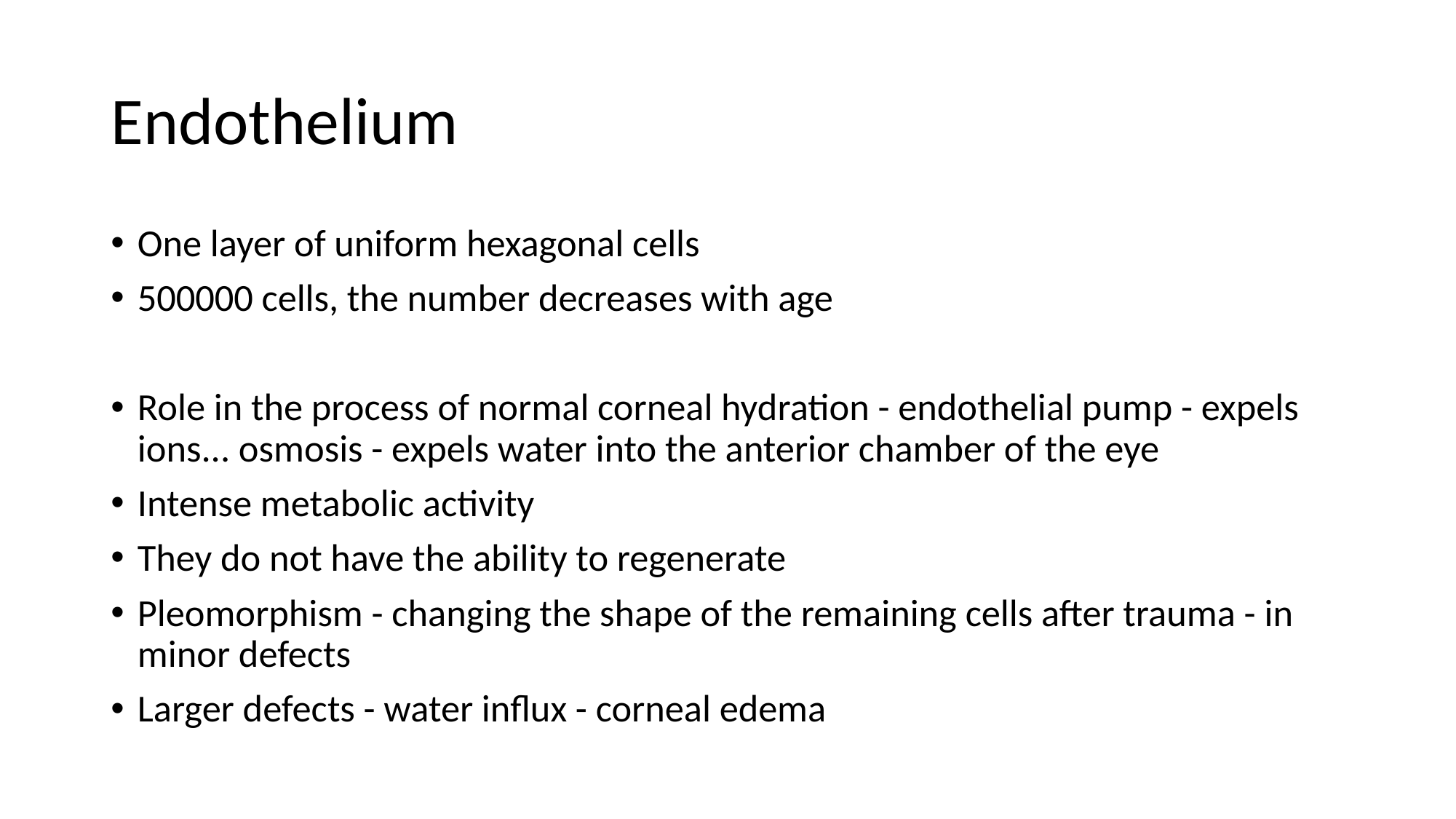

# Endothelium
One layer of uniform hexagonal cells
500000 cells, the number decreases with age

Role in the process of normal corneal hydration - endothelial pump - expels ions... osmosis - expels water into the anterior chamber of the eye
Intense metabolic activity
They do not have the ability to regenerate
Pleomorphism - changing the shape of the remaining cells after trauma - in minor defects
Larger defects - water influx - corneal edema